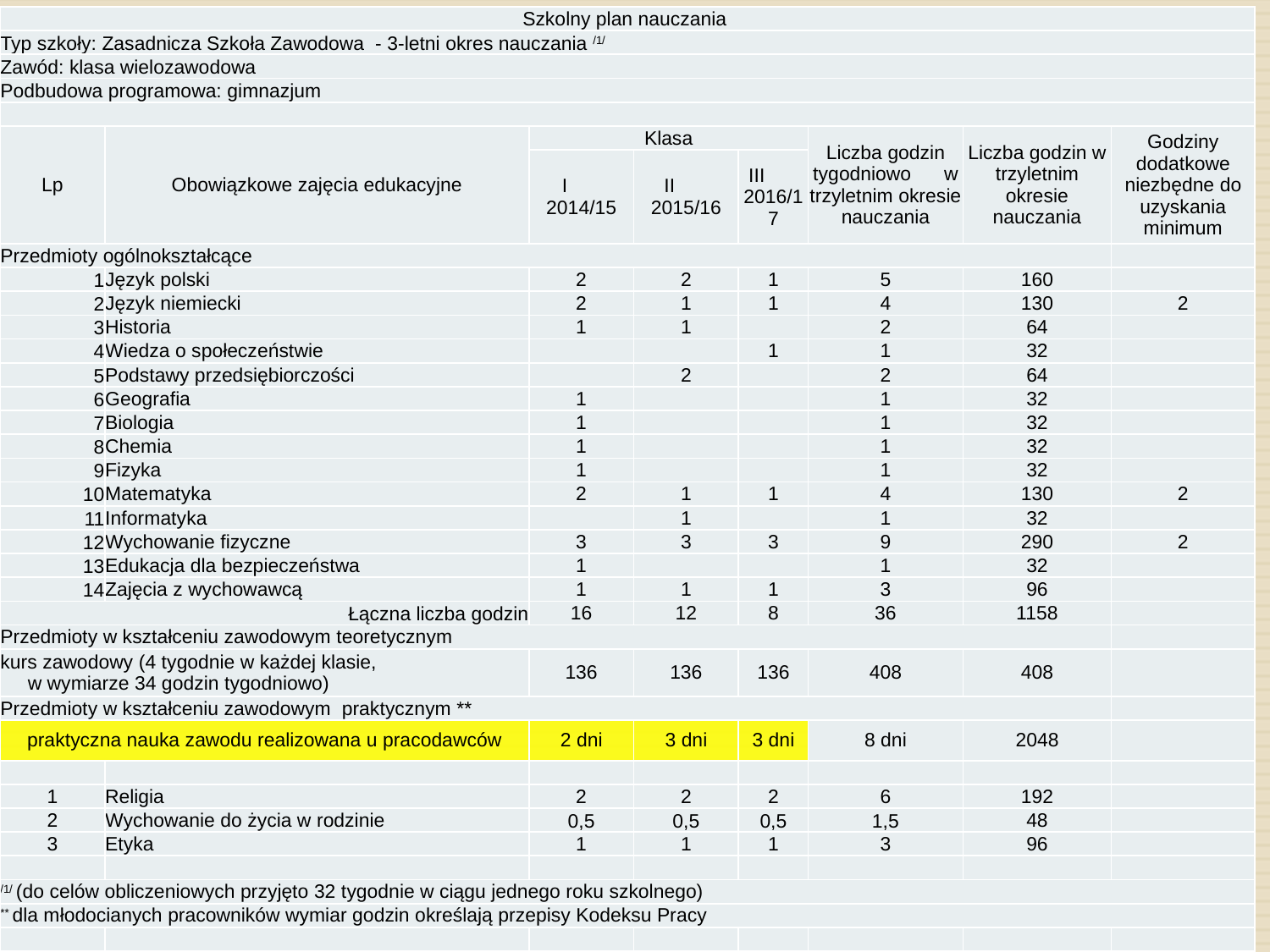

| Szkolny plan nauczania |  |  |  |  |  |  |  |
| --- | --- | --- | --- | --- | --- | --- | --- |
| Typ szkoły: Zasadnicza Szkoła Zawodowa - 3-letni okres nauczania /1/ |  |  |  |  |  |  |  |
| Zawód: klasa wielozawodowa |  |  |  |  |  |  |  |
| Podbudowa programowa: gimnazjum |  |  |  |  |  |  |  |
|  |  |  |  |  |  |  |  |
| Lp | Obowiązkowe zajęcia edukacyjne | Klasa |  |  | Liczba godzin tygodniowo w trzyletnim okresie nauczania | Liczba godzin w trzyletnim okresie nauczania | Godziny dodatkowe niezbędne do uzyskania minimum |
|  |  | I 2014/15 | II 2015/16 | III 2016/17 |  |  |  |
| Przedmioty ogólnokształcące |  |  |  |  |  |  |  |
| 1 | Język polski | 2 | 2 | 1 | 5 | 160 |  |
| 2 | Język niemiecki | 2 | 1 | 1 | 4 | 130 | 2 |
| 3 | Historia | 1 | 1 |  | 2 | 64 |  |
| 4 | Wiedza o społeczeństwie |  |  | 1 | 1 | 32 |  |
| 5 | Podstawy przedsiębiorczości |  | 2 |  | 2 | 64 |  |
| 6 | Geografia | 1 |  |  | 1 | 32 |  |
| 7 | Biologia | 1 |  |  | 1 | 32 |  |
| 8 | Chemia | 1 |  |  | 1 | 32 |  |
| 9 | Fizyka | 1 |  |  | 1 | 32 |  |
| 10 | Matematyka | 2 | 1 | 1 | 4 | 130 | 2 |
| 11 | Informatyka |  | 1 |  | 1 | 32 |  |
| 12 | Wychowanie fizyczne | 3 | 3 | 3 | 9 | 290 | 2 |
| 13 | Edukacja dla bezpieczeństwa | 1 |  |  | 1 | 32 |  |
| 14 | Zajęcia z wychowawcą | 1 | 1 | 1 | 3 | 96 |  |
| Łączna liczba godzin |  | 16 | 12 | 8 | 36 | 1158 |  |
| Przedmioty w kształceniu zawodowym teoretycznym |  |  |  |  |  |  |  |
| kurs zawodowy (4 tygodnie w każdej klasie, w wymiarze 34 godzin tygodniowo) |  | 136 | 136 | 136 | 408 | 408 |  |
| Przedmioty w kształceniu zawodowym praktycznym \*\* |  |  |  |  |  |  |  |
| praktyczna nauka zawodu realizowana u pracodawców |  | 2 dni | 3 dni | 3 dni | 8 dni | 2048 |  |
|  |  |  |  |  |  |  |  |
| 1 | Religia | 2 | 2 | 2 | 6 | 192 |  |
| 2 | Wychowanie do życia w rodzinie | 0,5 | 0,5 | 0,5 | 1,5 | 48 |  |
| 3 | Etyka | 1 | 1 | 1 | 3 | 96 |  |
|  |  |  |  |  |  |  |  |
| /1/ (do celów obliczeniowych przyjęto 32 tygodnie w ciągu jednego roku szkolnego) |  |  |  |  |  |  |  |
| \*\* dla młodocianych pracowników wymiar godzin określają przepisy Kodeksu Pracy |  |  |  |  |  |  |  |
|  |  |  |  |  |  |  |  |